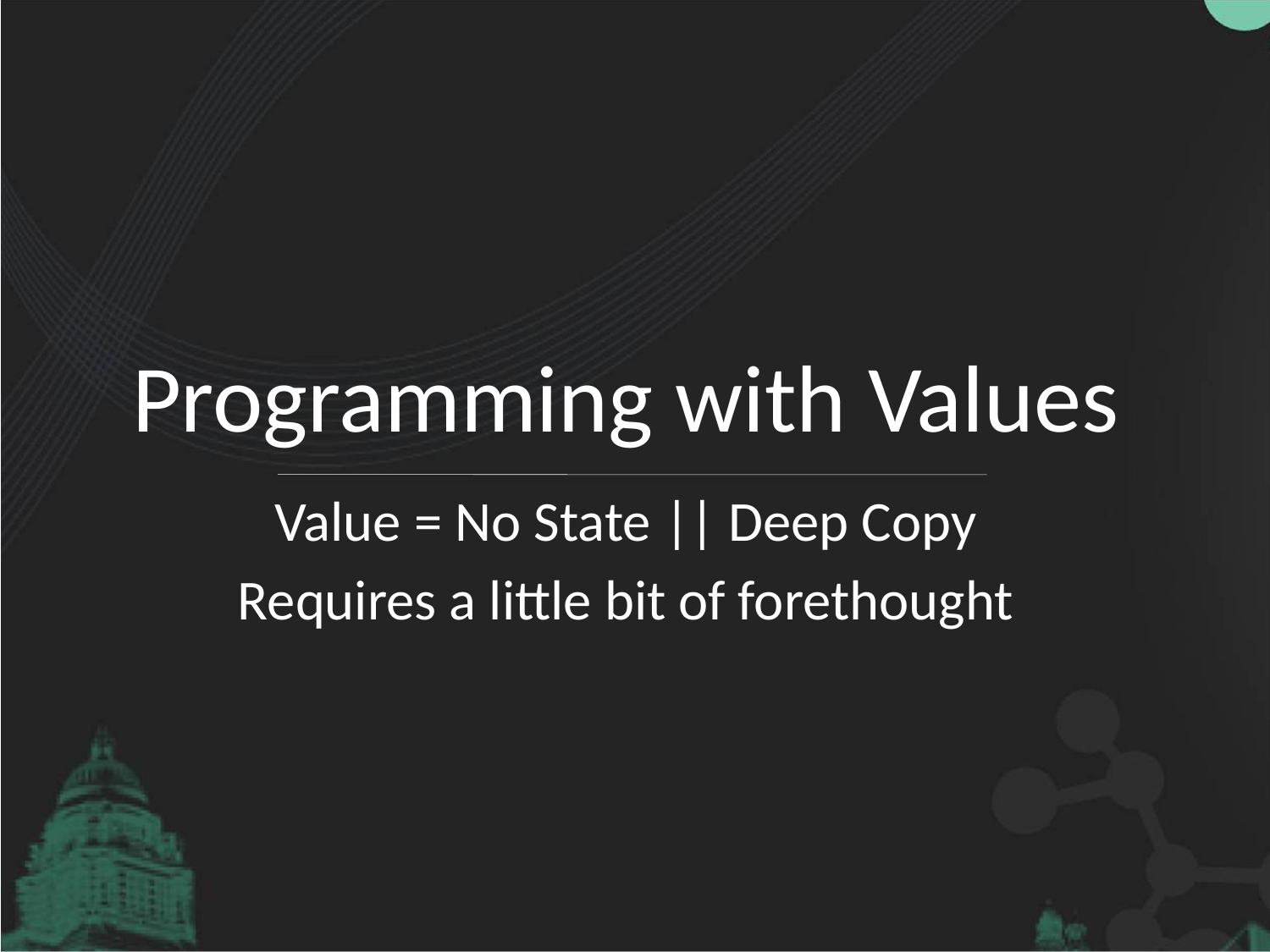

# Programming with Values
Value = No State || Deep Copy
Requires a little bit of forethought